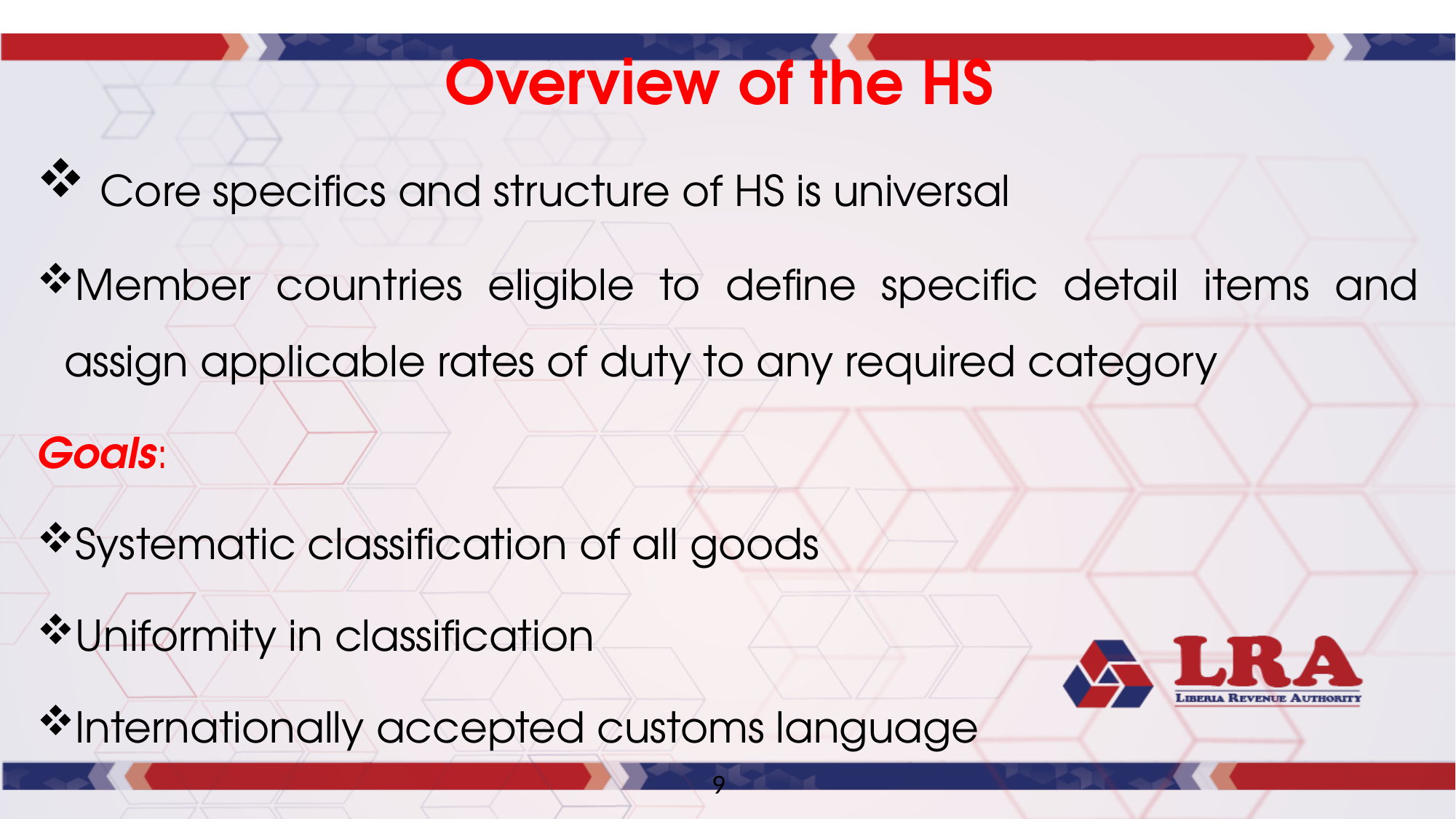

# Overview of the HS
 Core specifics and structure of HS is universal
Member countries eligible to define specific detail items and assign applicable rates of duty to any required category
Goals:
Systematic classification of all goods
Uniformity in classification
Internationally accepted customs language

9